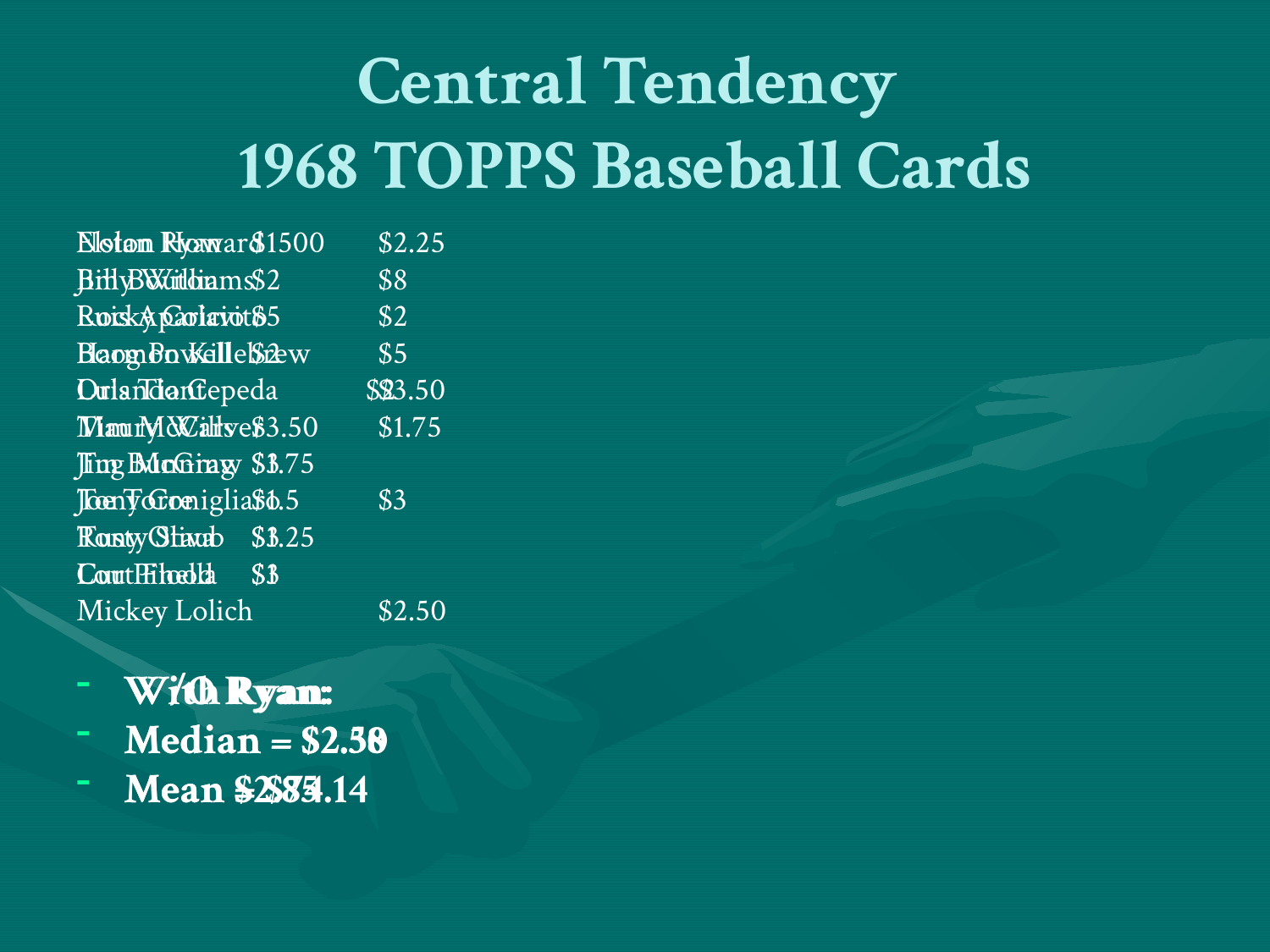

# Central Tendency 1968 TOPPS Baseball Cards
Nolan Ryan	$1500
Billy Williams	$8
Luis Aparicio	$5
Harmon Killebrew	$5
Orlando Cepeda	$3.50
Maury Wills	$3.50
Jim Bunning	$3
Tony Conigliaro	$3
Tony Oliva	$3
Lou Pinella	$3
Mickey Lolich	$2.50

With Ryan:
Median = $2.50
Mean = $74.14

Elston Howard	$2.25
Jim Bouton	$2
Rocky Colavito	$2
Boog Powell	$2
Luis Tiant	                $2
Tim McCarver	$1.75
Tug McGraw	$1.75
Joe Torre   	$1.5
Rusty Staub	$1.25
Curt Flood	$1

W/O Ryan:
Median = $2.38
Mean $2.85